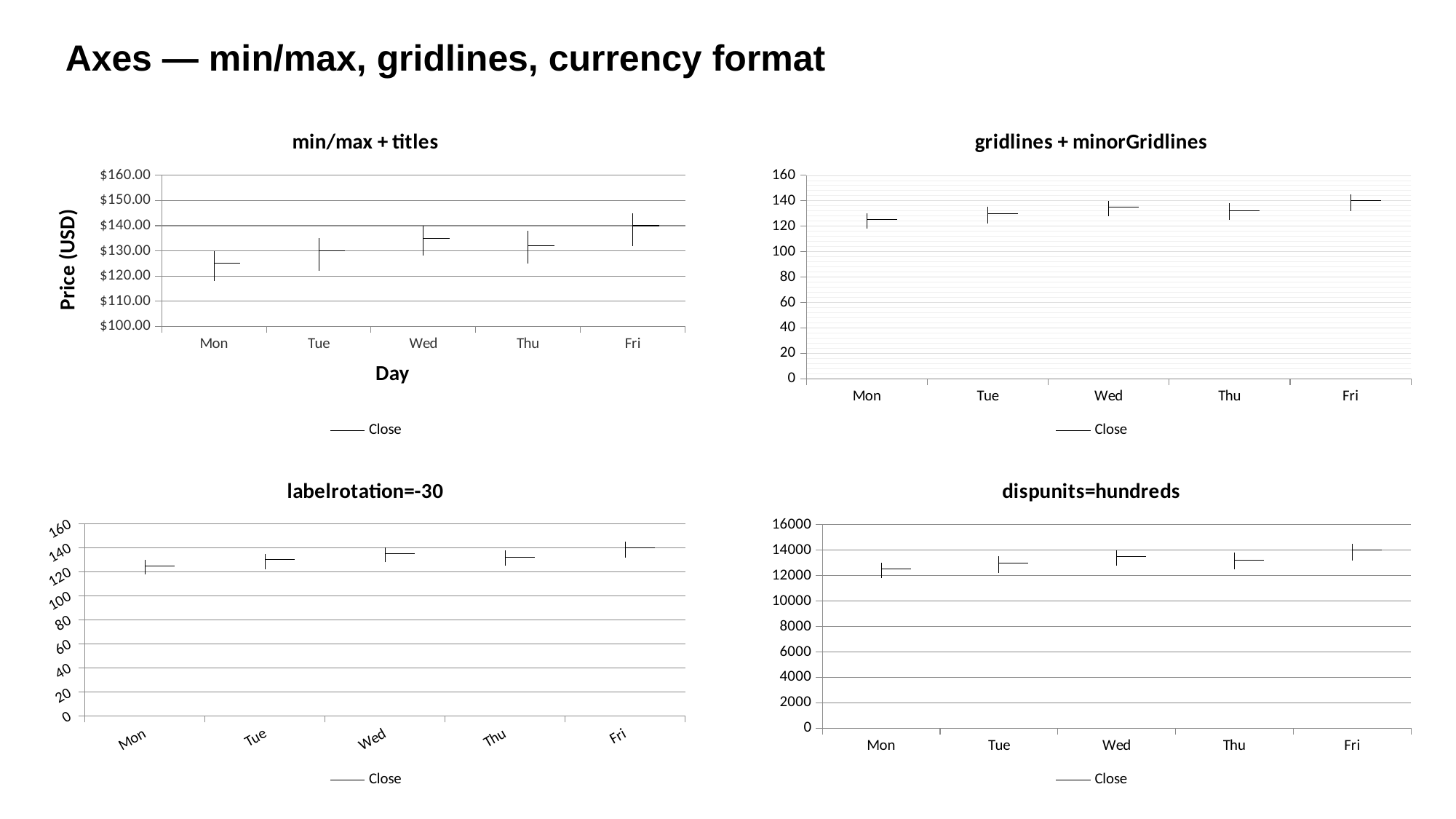

Axes — min/max, gridlines, currency format

[unsupported chart]

[unsupported chart]

[unsupported chart]

[unsupported chart]